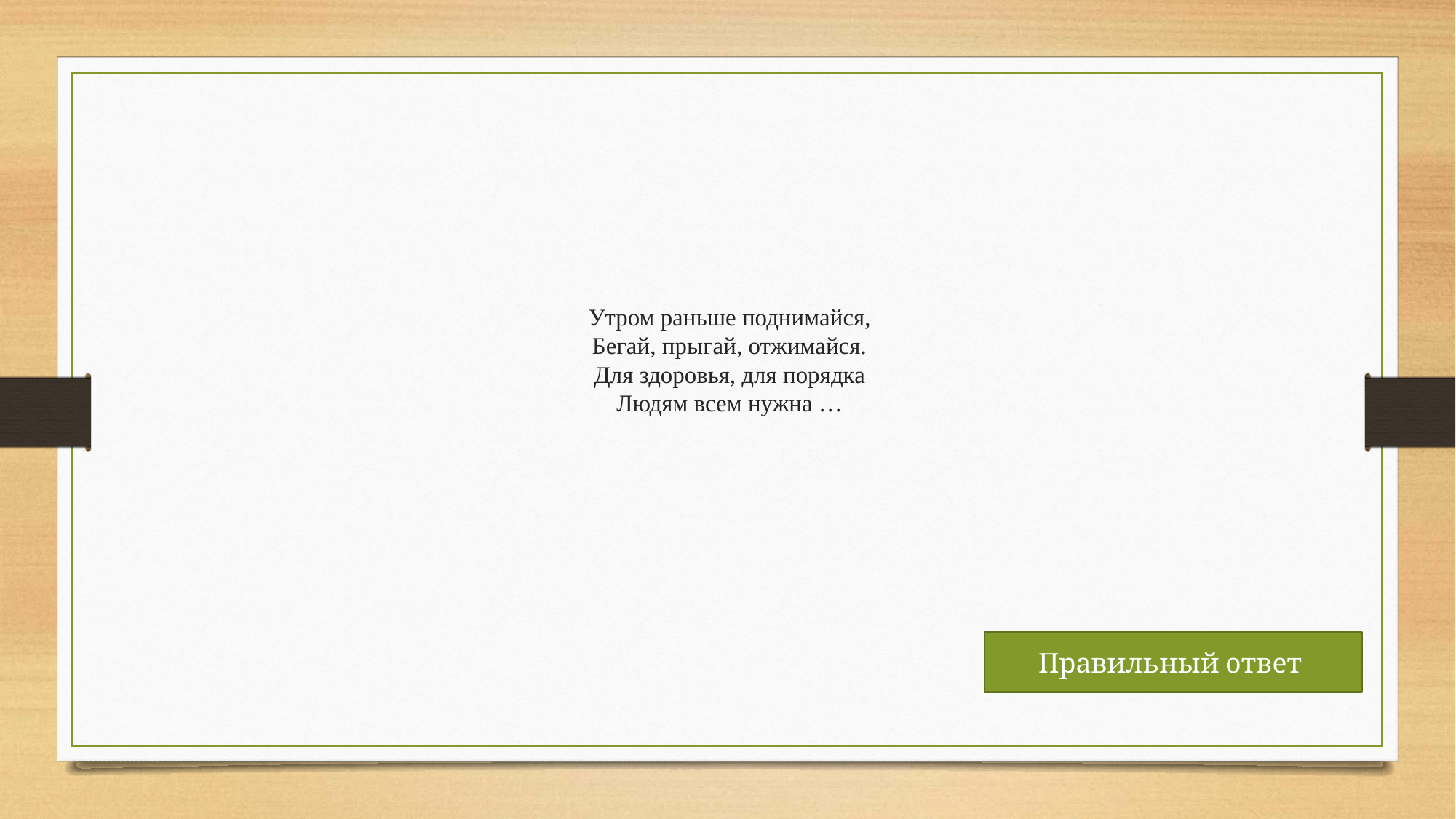

# Утром раньше поднимайся, Бегай, прыгай, отжимайся. Для здоровья, для порядка Людям всем нужна …